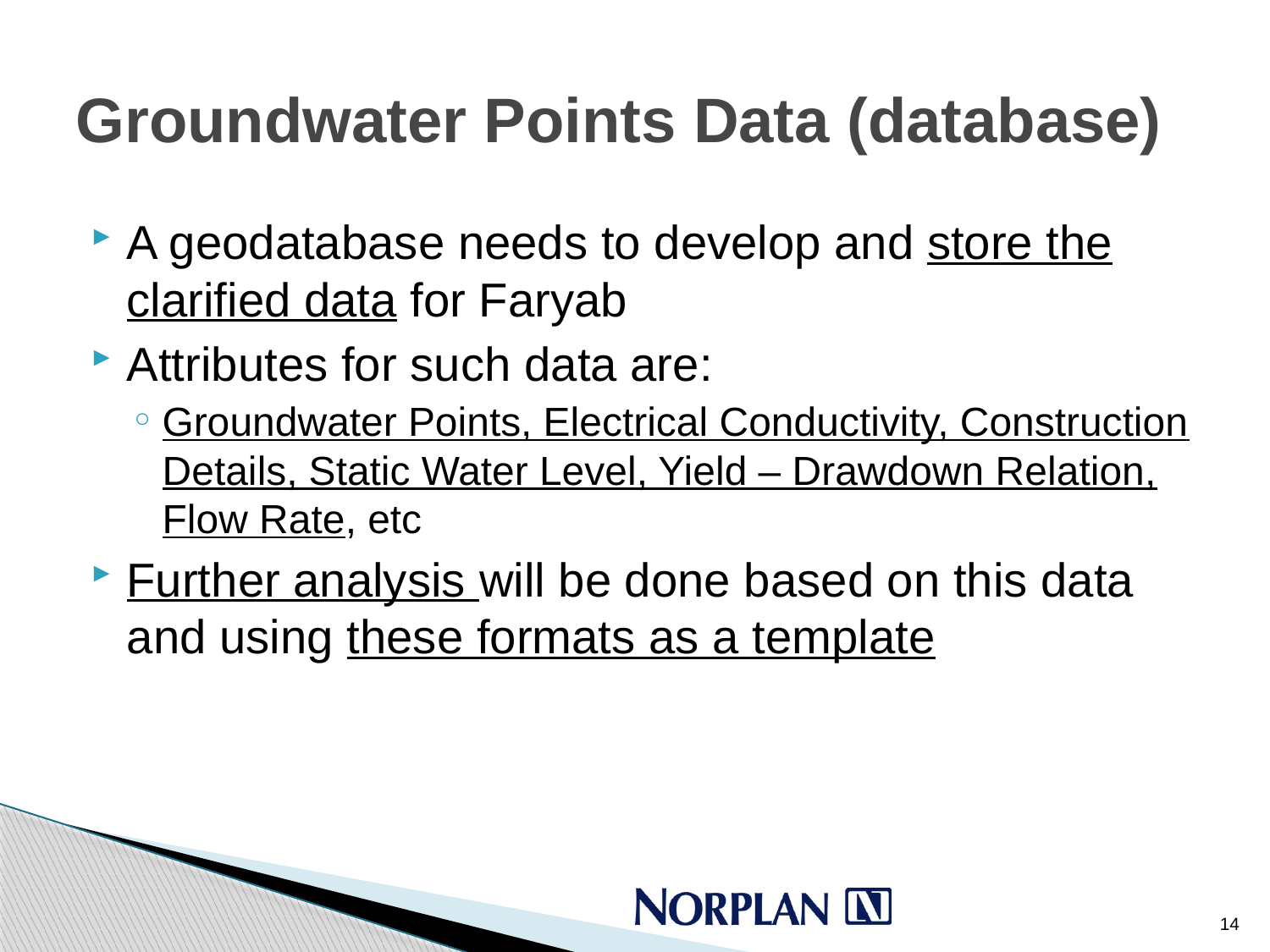

# Groundwater Points Data (database)
A geodatabase needs to develop and store the clarified data for Faryab
Attributes for such data are:
Groundwater Points, Electrical Conductivity, Construction Details, Static Water Level, Yield – Drawdown Relation, Flow Rate, etc
Further analysis will be done based on this data and using these formats as a template
14